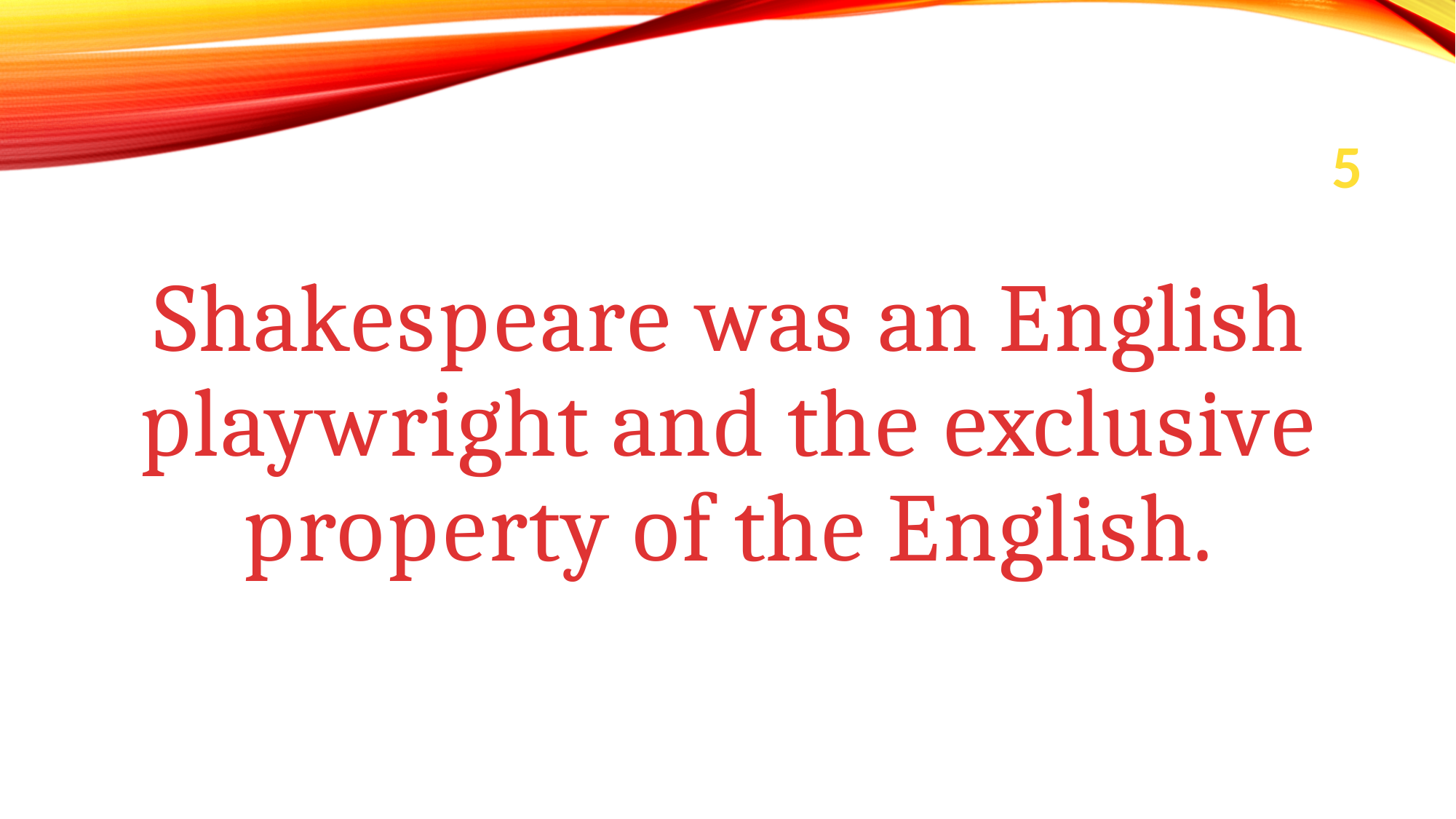

# 5
Shakespeare was an English playwright and the exclusive property of the English.